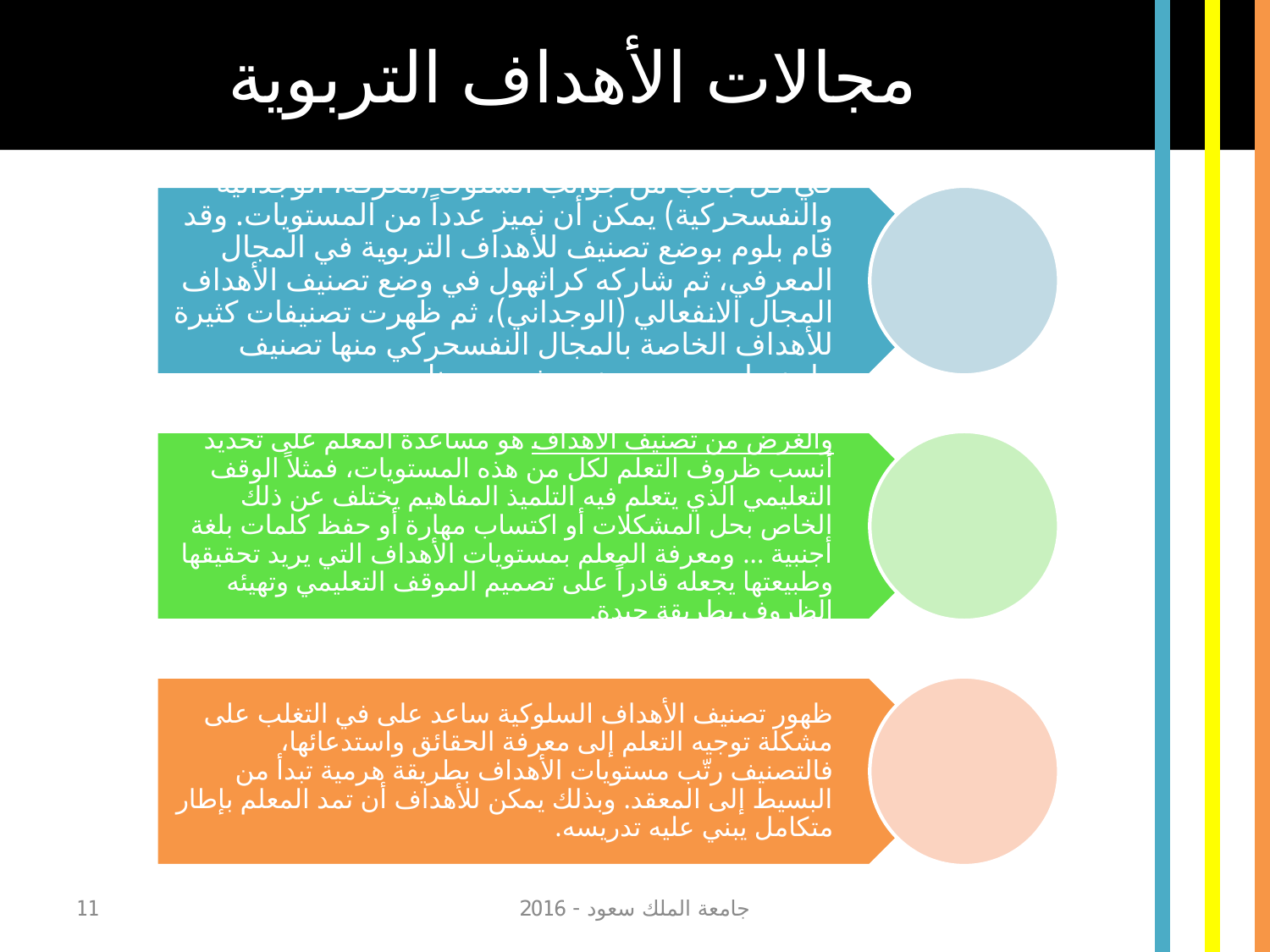

مجالات الأهداف التربوية
في كل جانب من جوانب السلوك (معرفة، الوجدانية والنفسحركية) يمكن أن نميز عدداً من المستويات. وقد قام بلوم بوضع تصنيف للأهداف التربوية في المجال المعرفي، ثم شاركه كراثهول في وضع تصنيف الأهداف المجال الانفعالي (الوجداني)، ثم ظهرت تصنيفات كثيرة للأهداف الخاصة بالمجال النفسحركي منها تصنيف راجزديل وسمبسون وديف وجرونلد.
والغرض من تصنيف الأهداف هو مساعدة المعلم على تحديد أنسب ظروف التعلم لكل من هذه المستويات، فمثلاً الوقف التعليمي الذي يتعلم فيه التلميذ المفاهيم يختلف عن ذلك الخاص بحل المشكلات أو اكتساب مهارة أو حفظ كلمات بلغة أجنبية ... ومعرفة المعلم بمستويات الأهداف التي يريد تحقيقها وطبيعتها يجعله قادراً على تصميم الموقف التعليمي وتهيئه الظروف بطريقة جيدة.
ظهور تصنيف الأهداف السلوكية ساعد على في التغلب على مشكلة توجيه التعلم إلى معرفة الحقائق واستدعائها، فالتصنيف رتّب مستويات الأهداف بطريقة هرمية تبدأ من البسيط إلى المعقد. وبذلك يمكن للأهداف أن تمد المعلم بإطار متكامل يبني عليه تدريسه.
11
جامعة الملك سعود - 2016